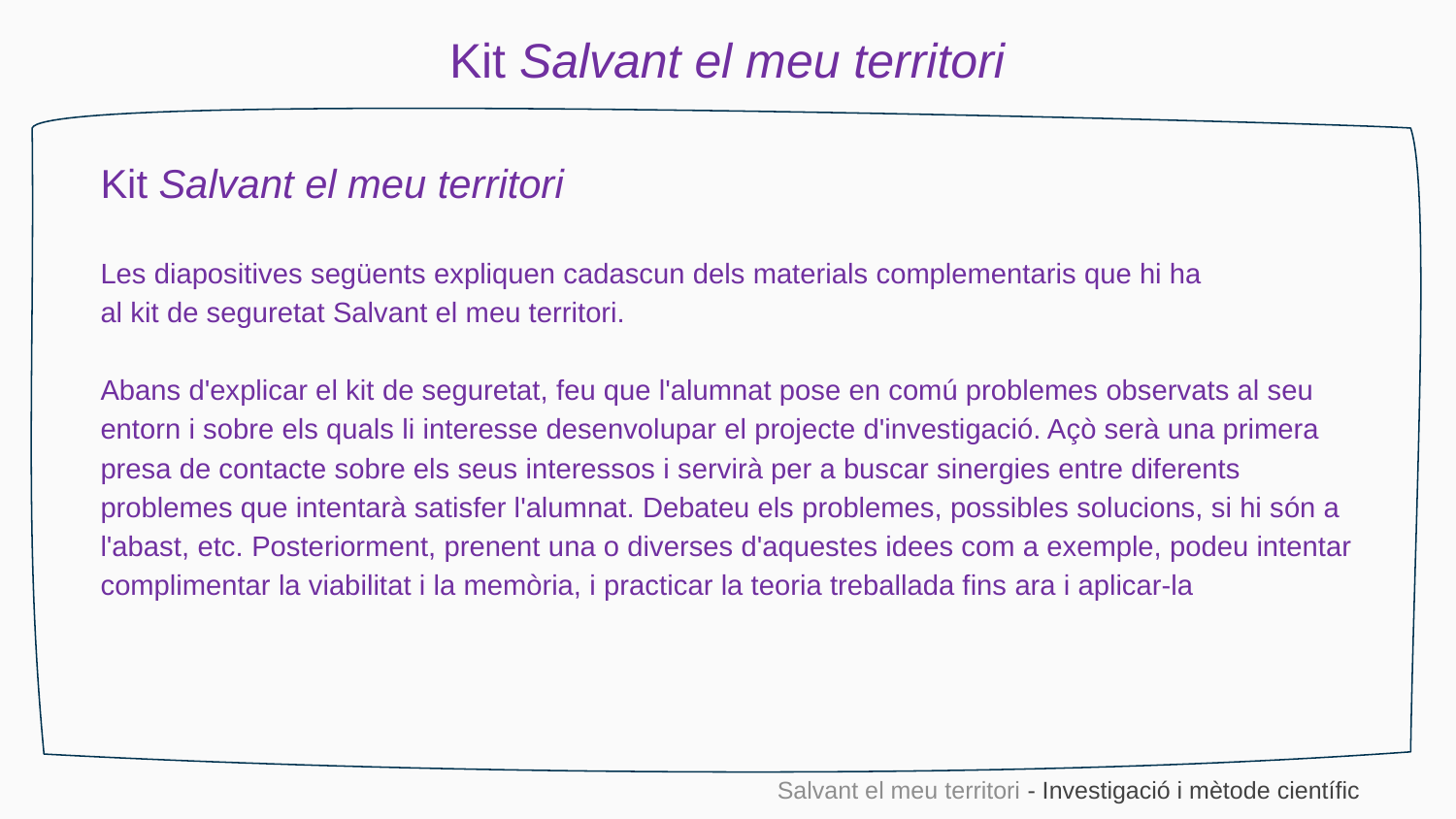

Kit Salvant el meu territori

Kit Salvant el meu territori
Les diapositives següents expliquen cadascun dels materials complementaris que hi ha
al kit de seguretat Salvant el meu territori.

Abans d'explicar el kit de seguretat, feu que l'alumnat pose en comú problemes observats al seu entorn i sobre els quals li interesse desenvolupar el projecte d'investigació. Açò serà una primera presa de contacte sobre els seus interessos i servirà per a buscar sinergies entre diferents problemes que intentarà satisfer l'alumnat. Debateu els problemes, possibles solucions, si hi són a l'abast, etc. Posteriorment, prenent una o diverses d'aquestes idees com a exemple, podeu intentar complimentar la viabilitat i la memòria, i practicar la teoria treballada fins ara i aplicar-la

Salvant el meu territori - Investigació i mètode científic